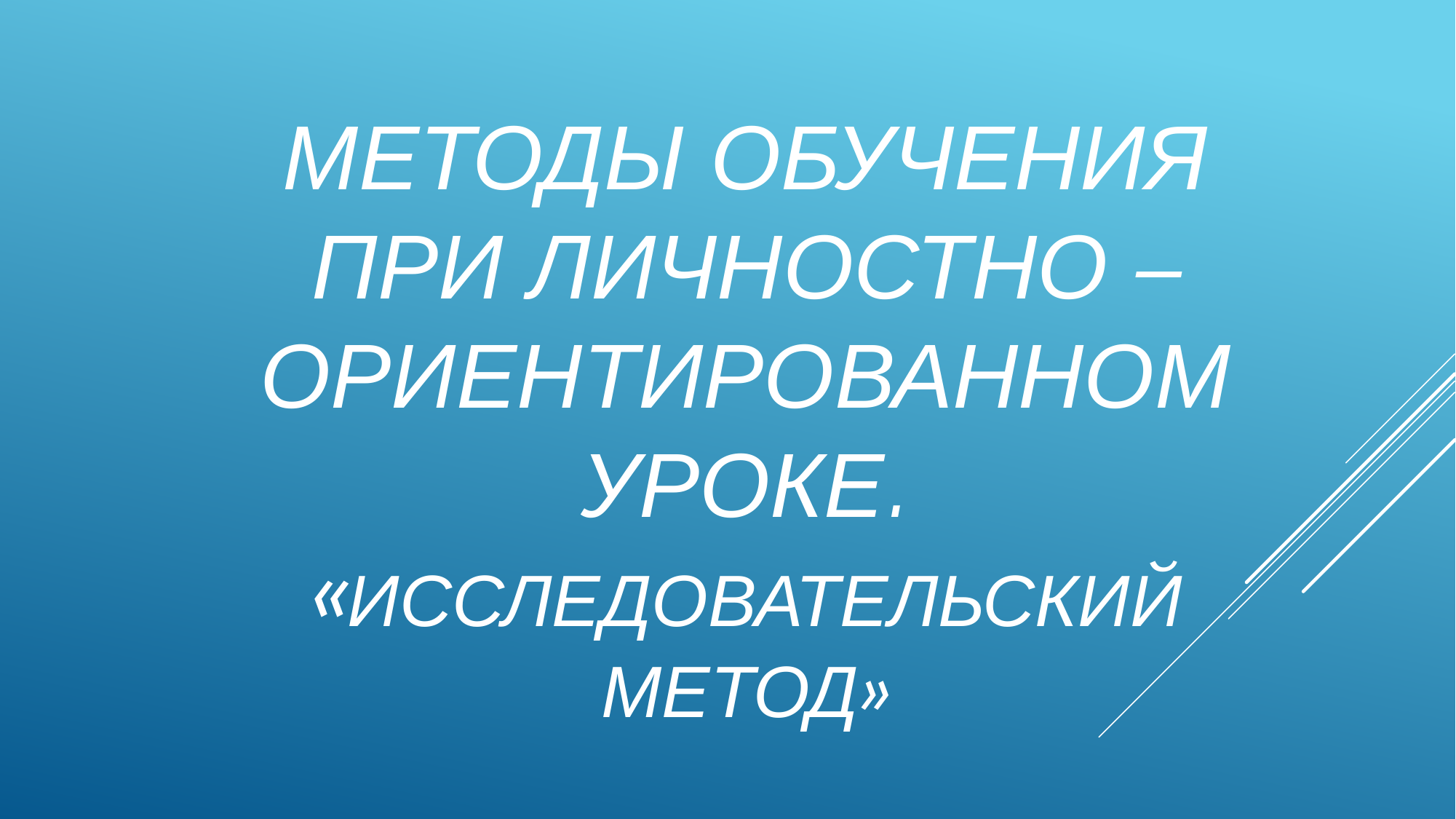

# Методы обучения при личностно – ориентированном уроке. «Исследовательский метод»